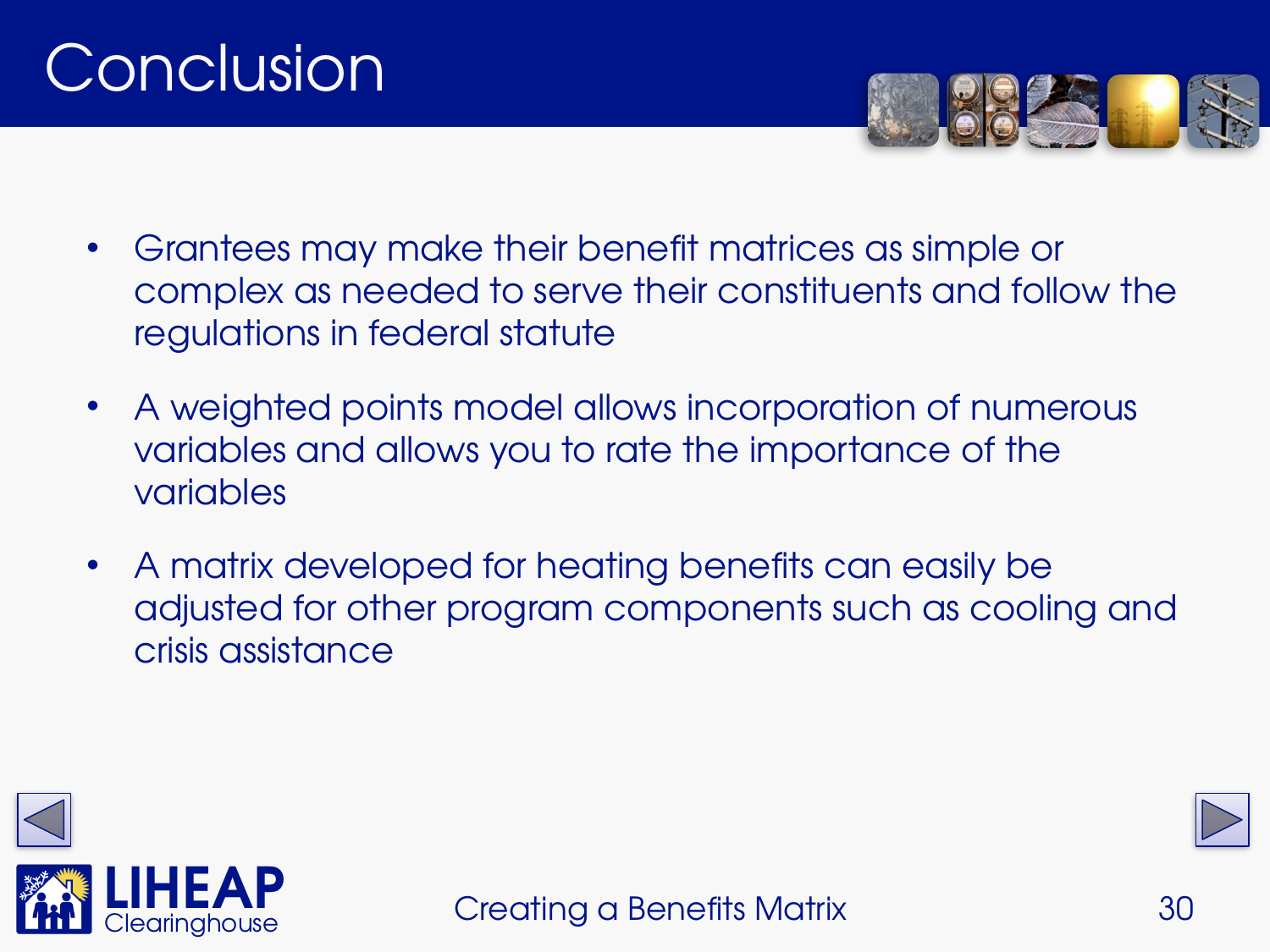

# Conclusion

Grantees may make their benefit matrices as simple or complex as needed to serve their constituents and follow the regulations in federal statute

A weighted points model allows incorporation of numerous variables and allows you to rate the importance of the variables

A matrix developed for heating benefits can easily be adjusted for other program components such as cooling and crisis assistance

Creating a Benefits Matrix
30